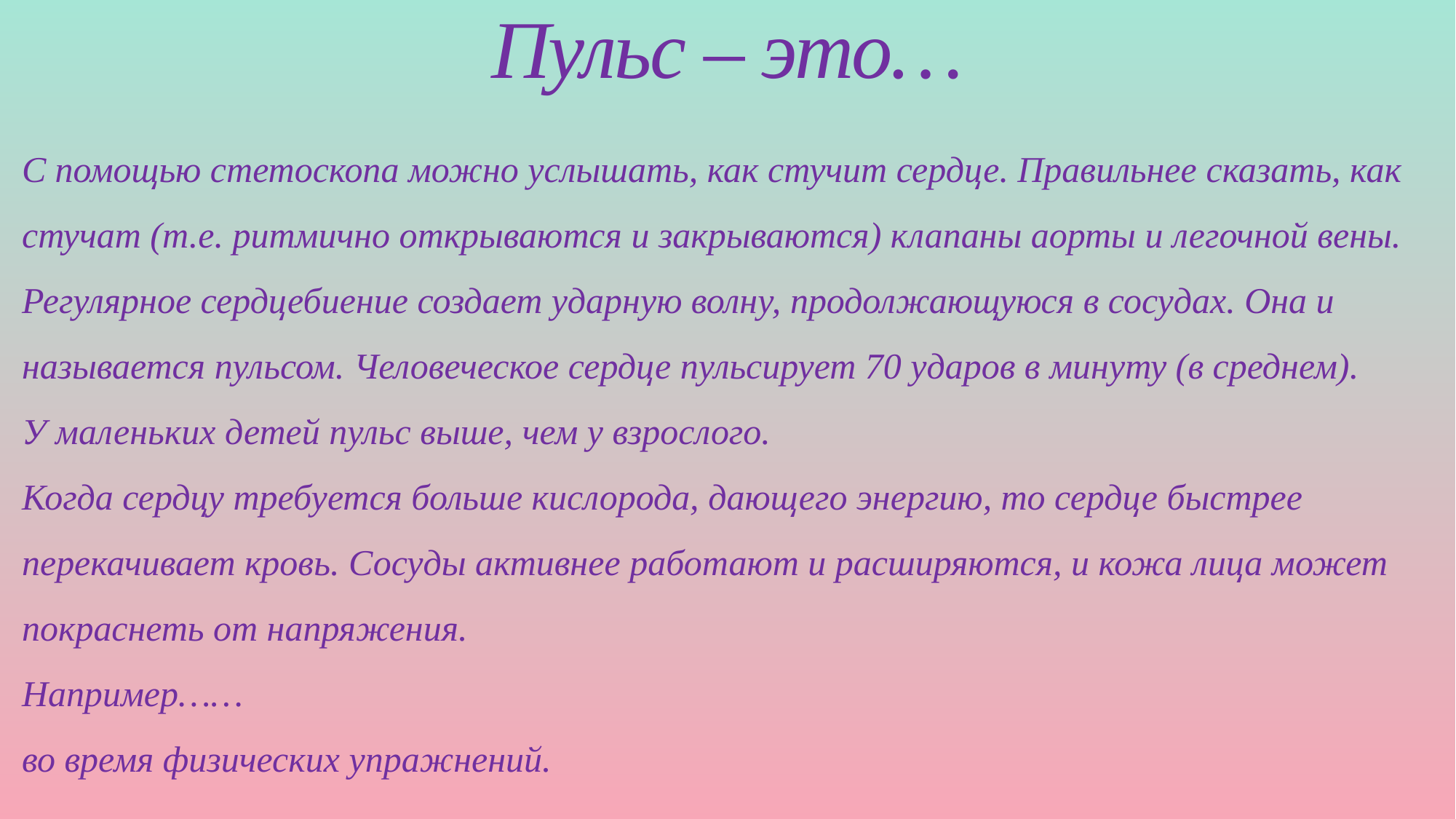

# Пульс – это…
С помощью стетоскопа можно услышать, как стучит сердце. Правильнее сказать, как стучат (т.е. ритмично открываются и закрываются) клапаны аорты и легочной вены. Регулярное сердцебиение создает ударную волну, продолжающуюся в сосудах. Она и называется пульсом. Человеческое сердце пульсирует 70 ударов в минуту (в среднем).
У маленьких детей пульс выше, чем у взрослого.
Когда сердцу требуется больше кислорода, дающего энергию, то сердце быстрее перекачивает кровь. Сосуды активнее работают и расширяются, и кожа лица может покраснеть от напряжения.
Например……
во время физических упражнений.